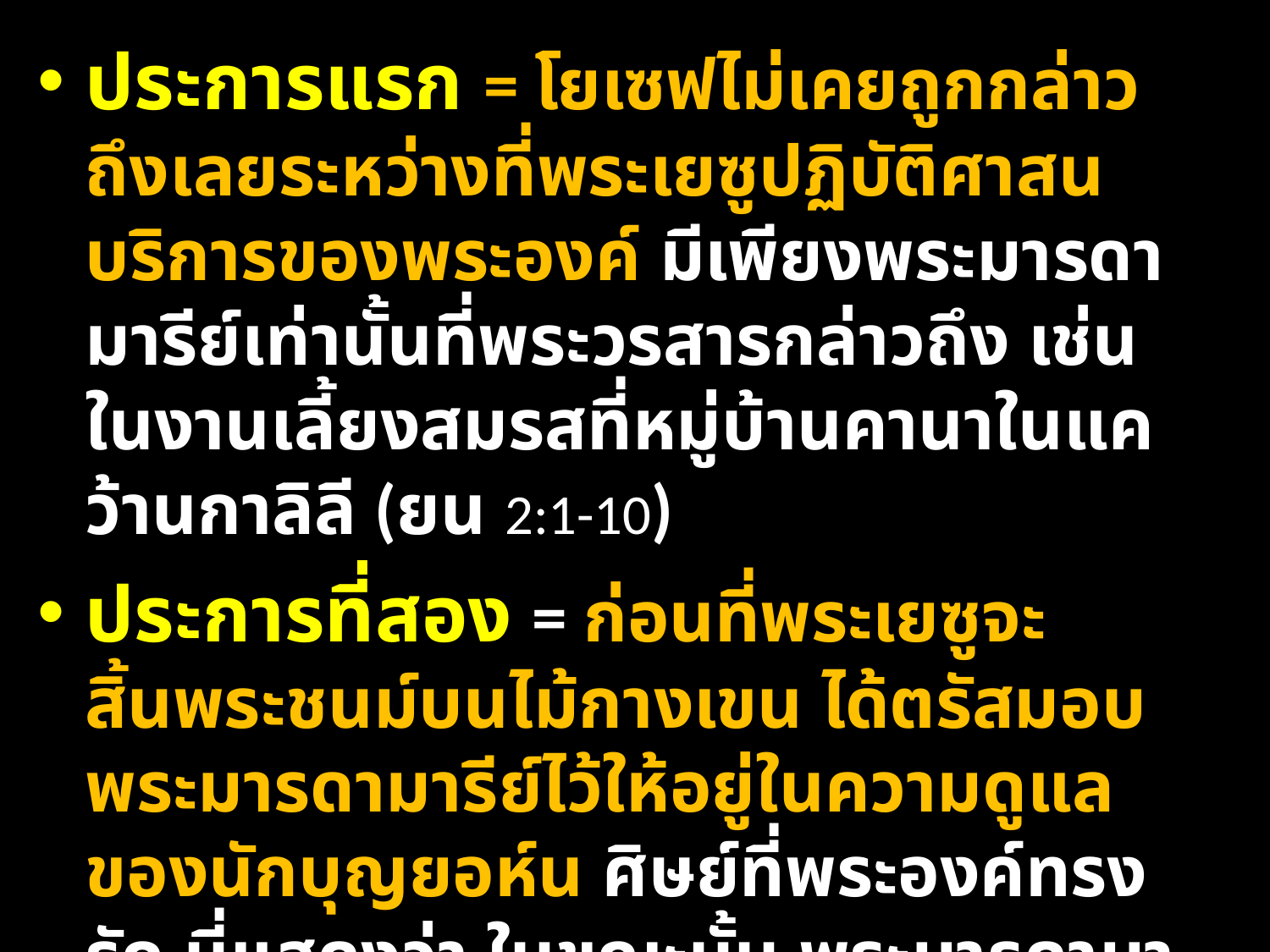

ประการแรก = โยเซฟไม่เคยถูกกล่าวถึงเลยระหว่างที่พระเยซูปฏิบัติศาสนบริการของพระองค์ มีเพียงพระมารดามารีย์เท่านั้นที่พระวรสารกล่าวถึง เช่น ในงานเลี้ยงสมรสที่หมู่บ้านคานาในแคว้านกาลิลี (ยน 2:1-10)
ประการที่สอง = ก่อนที่พระเยซูจะสิ้นพระชนม์บนไม้กางเขน ได้ตรัสมอบพระมารดามารีย์ไว้ให้อยู่ในความดูแลของนักบุญยอห์น ศิษย์ที่พระองค์ทรงรัก นี่แสดงว่า ในขณะนั้น พระมารดามารีย์คงเป็นหญิงหม้าย และไม่มีบุตรชายหญิงอื่นอีกแล้ว นอกจากพระเยซูเจ้าเพียงพระองค์เดียว